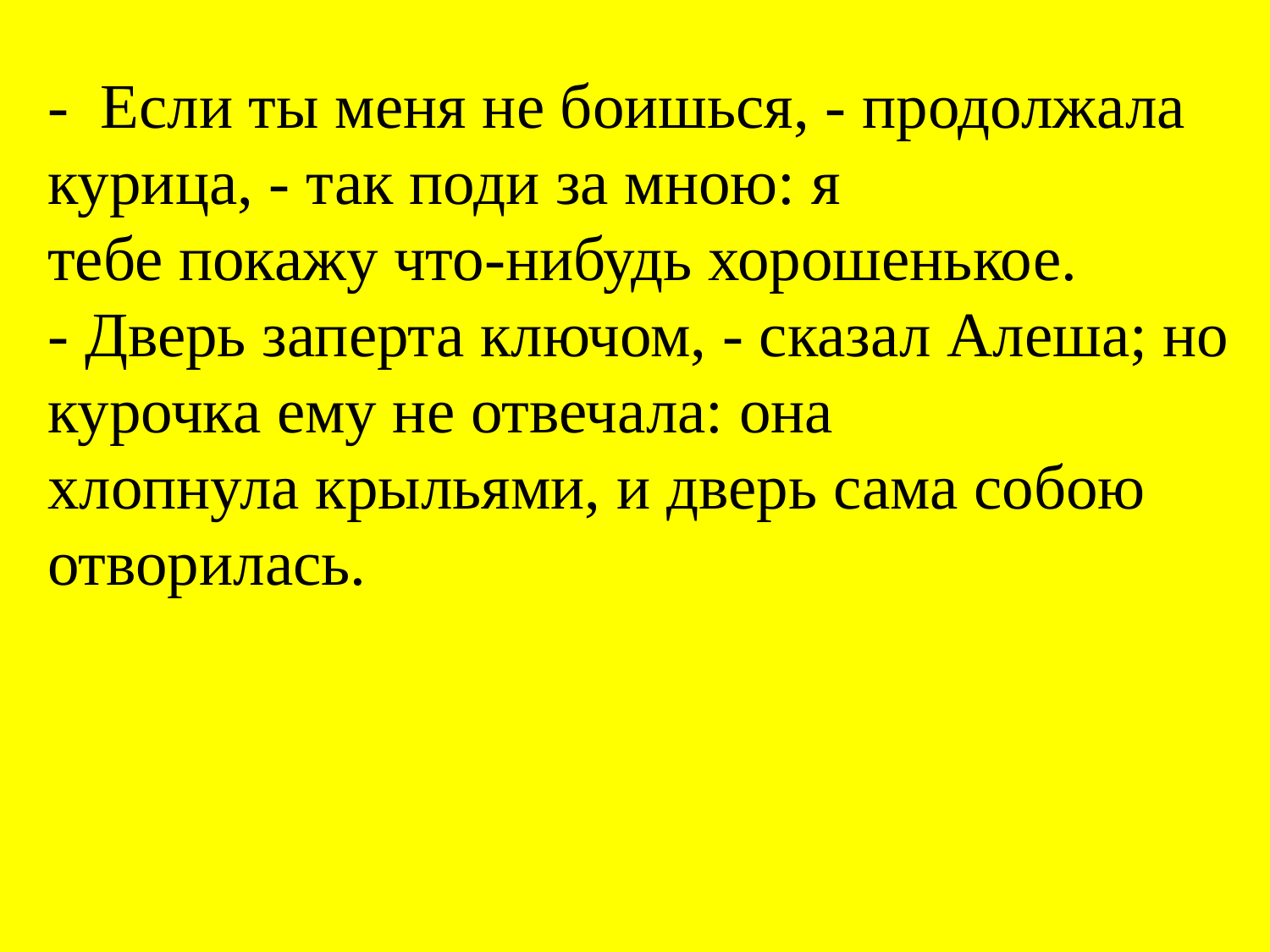

# -  Если ты меня не боишься, - продолжала курица, - так поди за мною: я тебе покажу что-нибудь хорошенькое. - Дверь заперта ключом, - сказал Алеша; но курочка ему не отвечала: она хлопнула крыльями, и дверь сама собою отворилась.